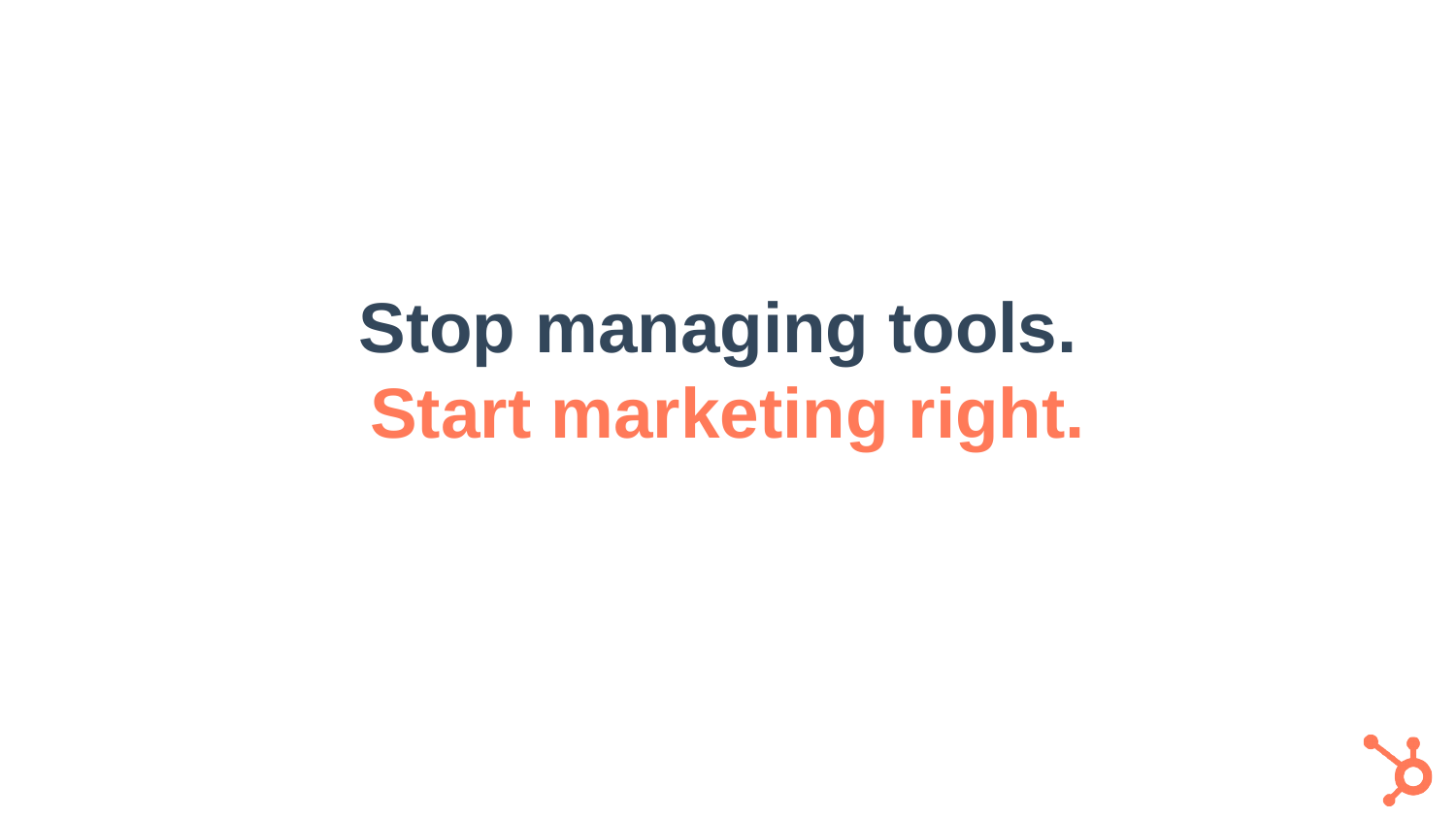

# Stop managing tools.
Start marketing right.